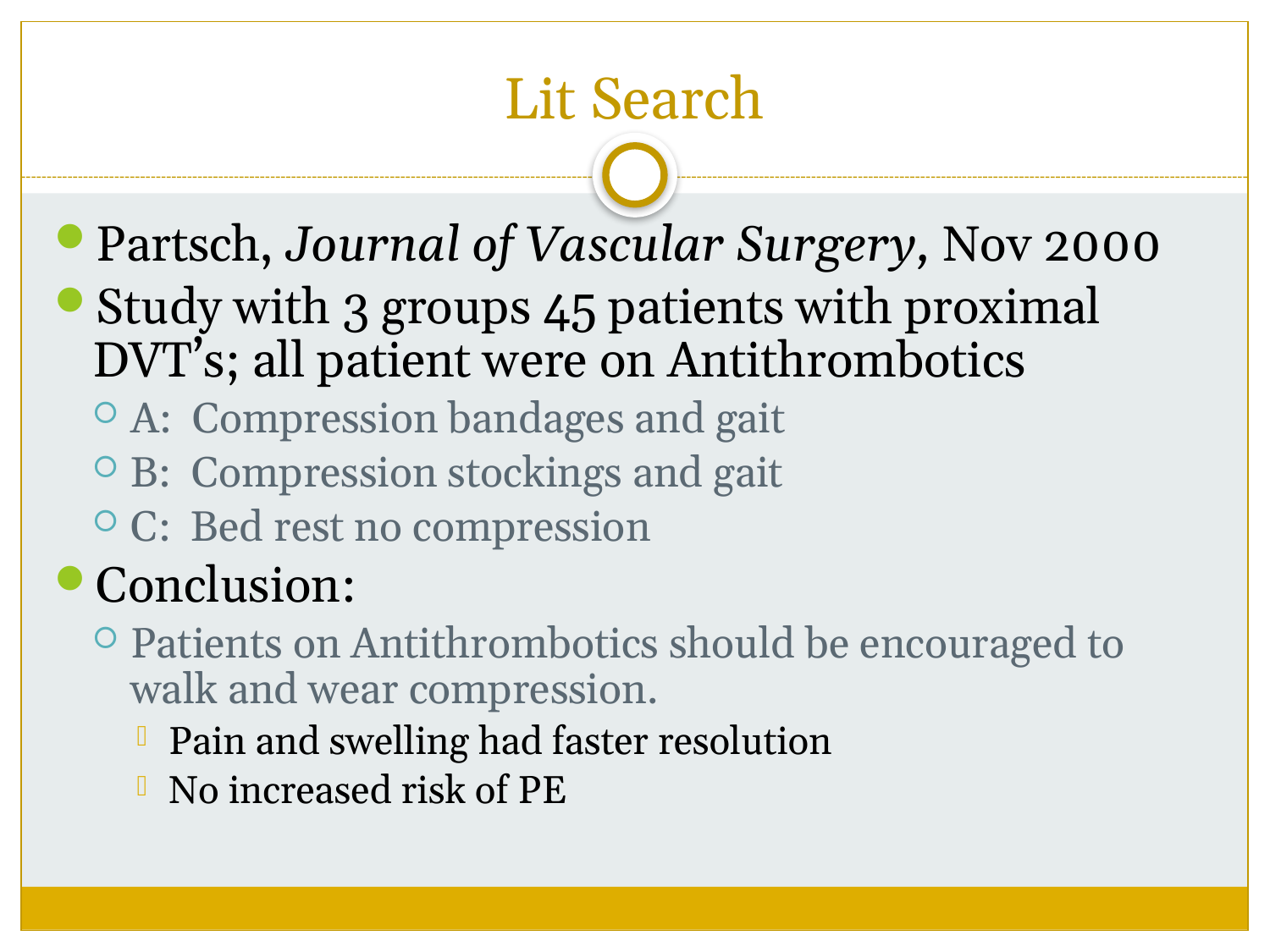

# Lit Search
Partsch, Journal of Vascular Surgery, Nov 2000
Study with 3 groups 45 patients with proximal DVT’s; all patient were on Antithrombotics
A:  Compression bandages and gait
B:  Compression stockings and gait
C:  Bed rest no compression
Conclusion:
Patients on Antithrombotics should be encouraged to walk and wear compression.
Pain and swelling had faster resolution
No increased risk of PE